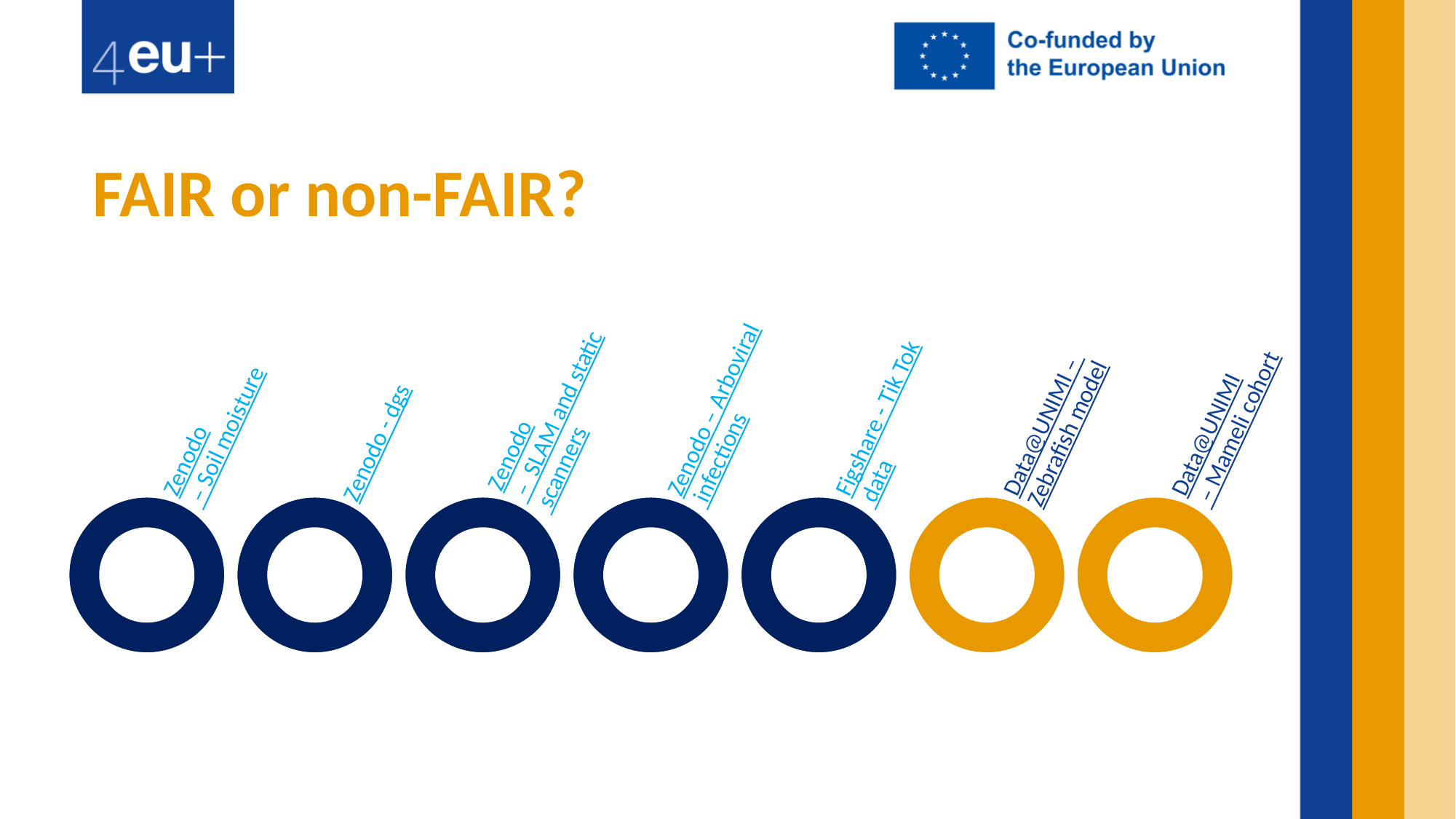

# FAIR or non-FAIR?
Zenodo – Soil moisture
Zenodo - dgs
Zenodo –  SLAM and static scanners
Zenodo – Arboviral infections
Figshare - Tik Tok data
Data@UNIMI – Zebrafish model
Data@UNIMI – Mameli cohort